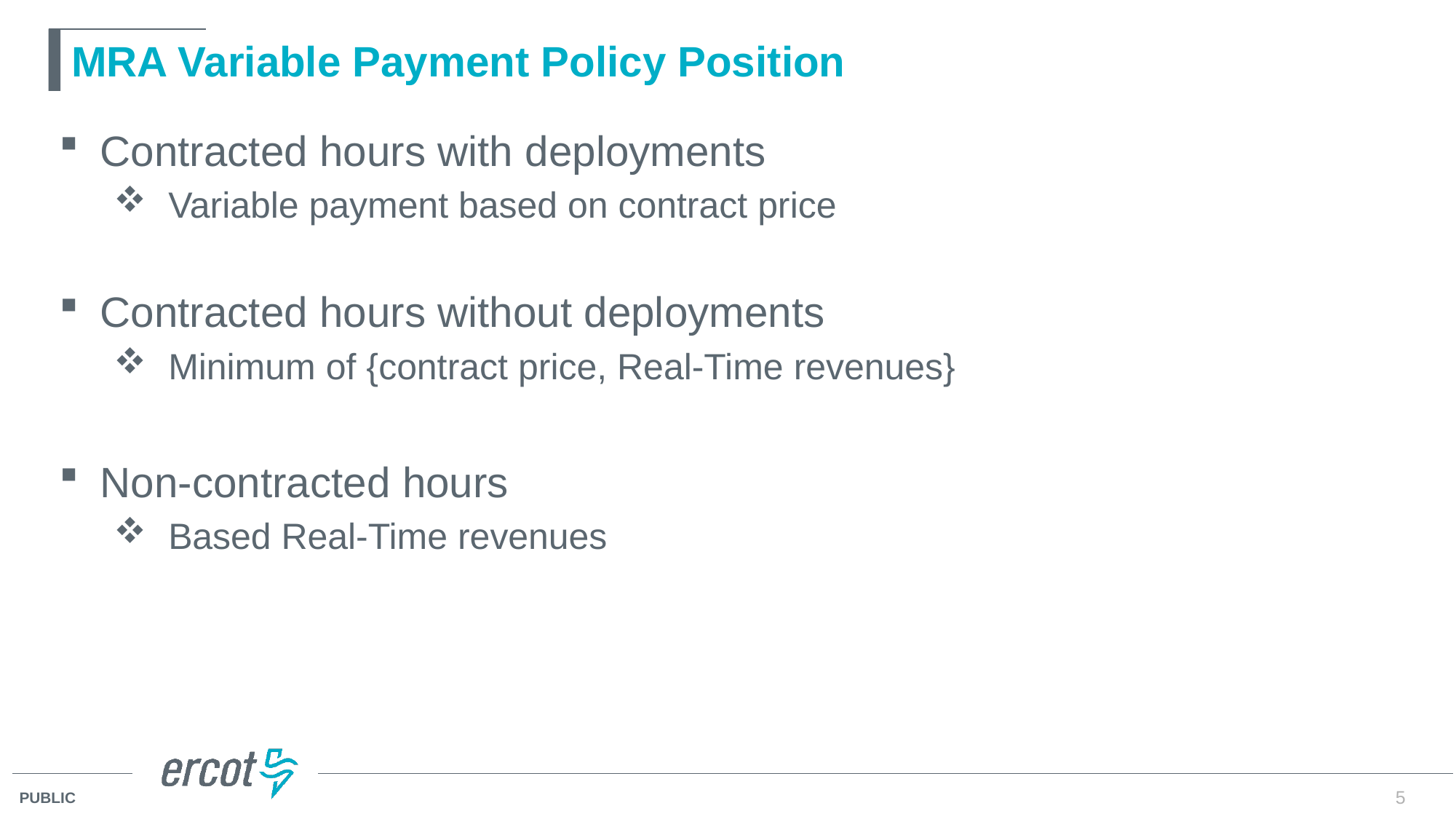

# MRA Variable Payment Policy Position
Contracted hours with deployments
  Variable payment based on contract price

Contracted hours without deployments
  Minimum of {contract price, Real-Time revenues}

Non-contracted hours
  Based Real-Time revenues

5